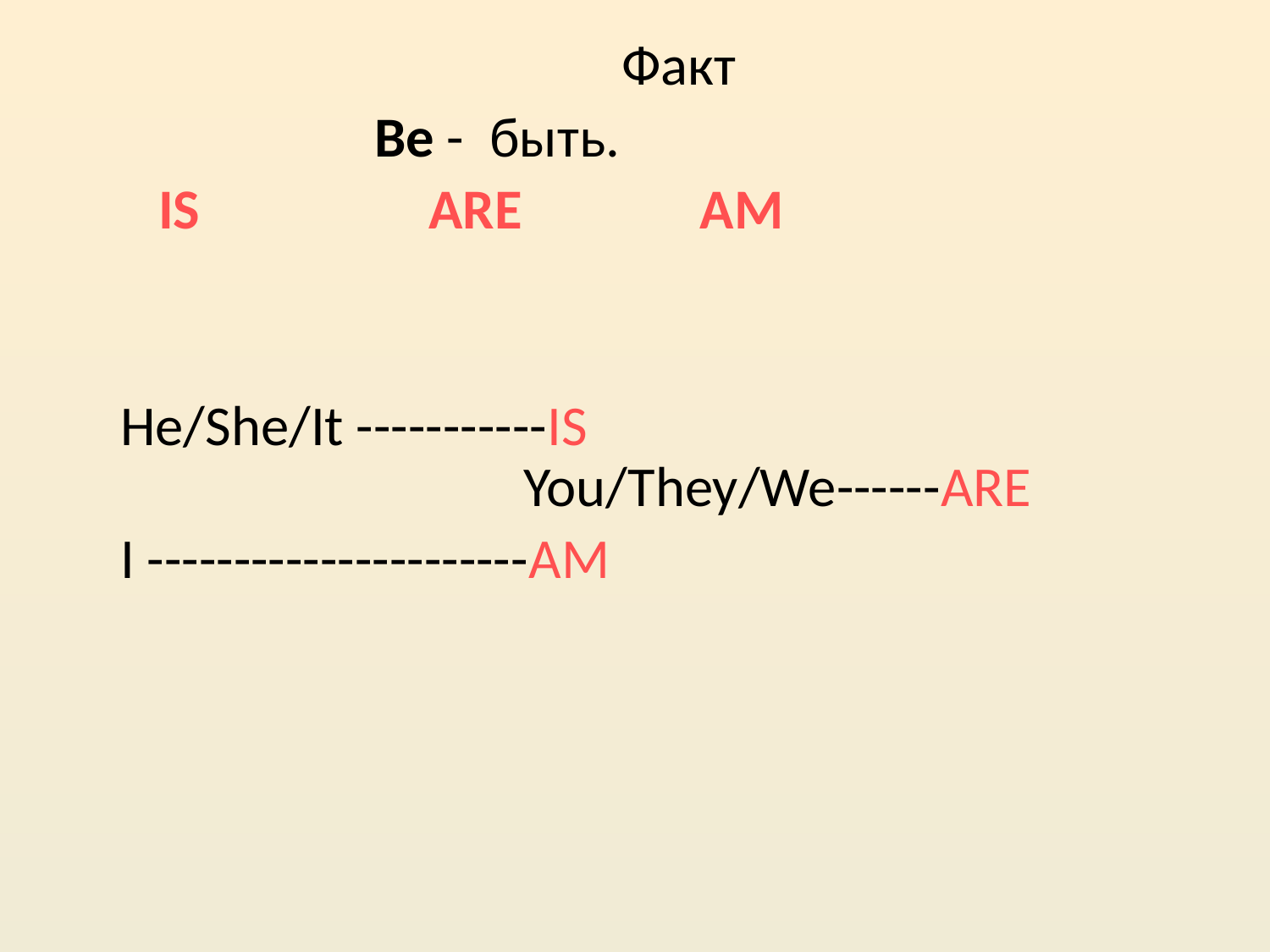

Факт
                       Be -  быть.
      IS                  ARE              AM

   He/She/It -----------IS                                                                                You/They/We------ARE
   I ----------------------AM